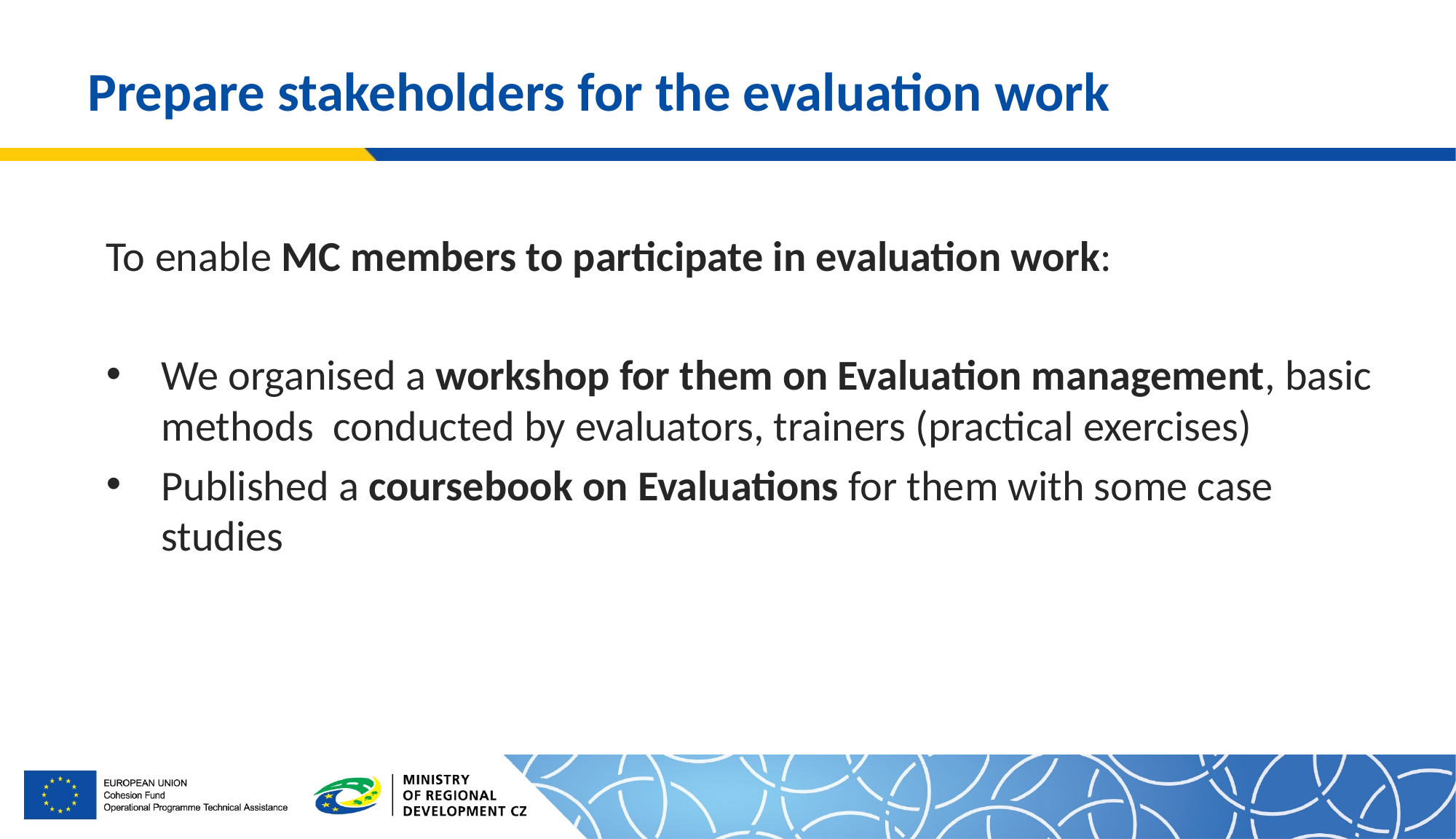

# Prepare stakeholders for the evaluation work
To enable MC members to participate in evaluation work:

We organised a workshop for them on Evaluation management, basic methods  conducted by evaluators, trainers (practical exercises)
Published a coursebook on Evaluations for them with some case studies